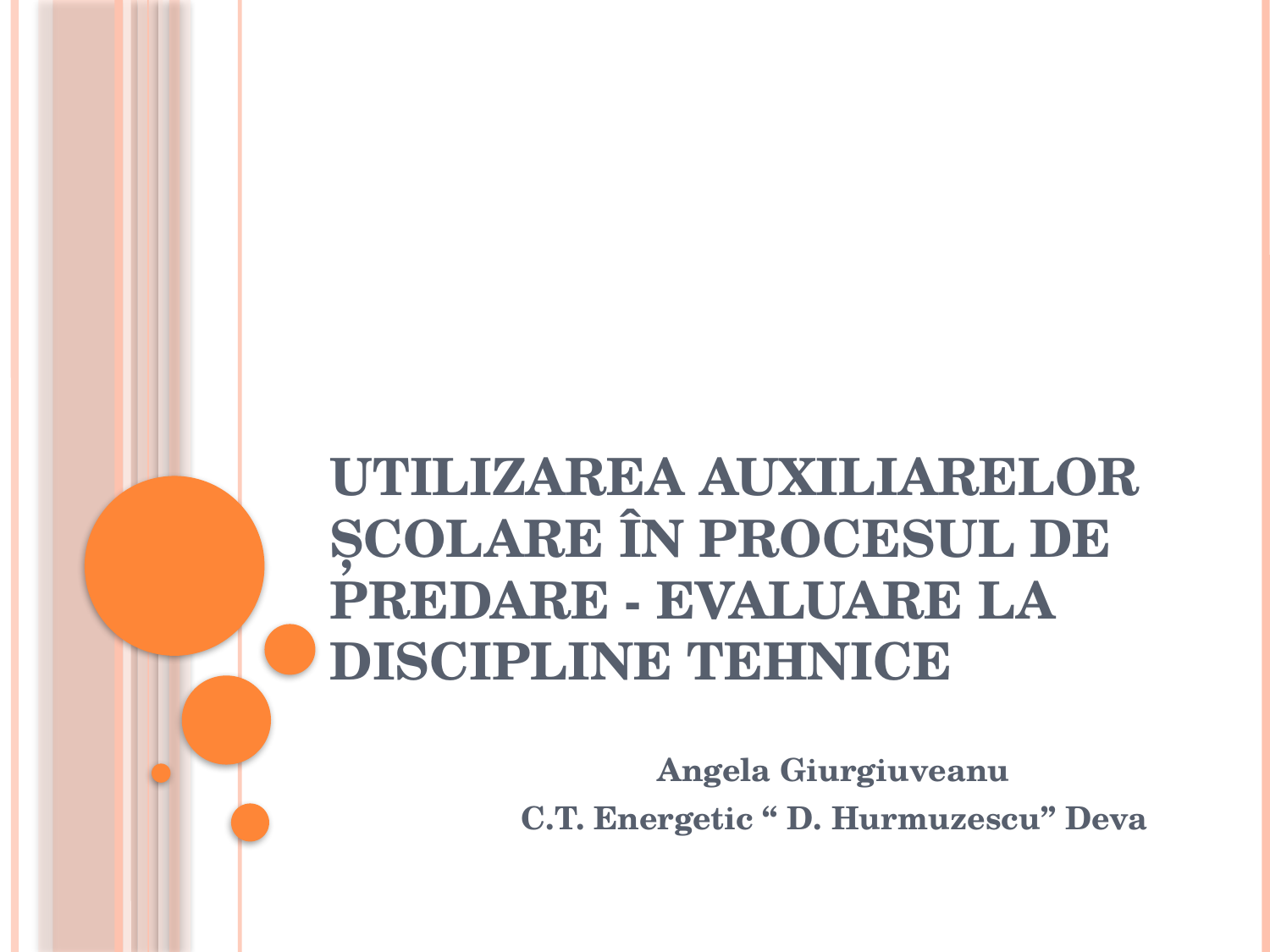

# UTILIZAREA AUXILIARELOR ŞCOLARE ÎN PROCESUL DE PREDARE - EVALUARE LA DISCIPLINE TEHNICE

                                    Angela Giurgiuveanu
                     C.T. Energetic “ D. Hurmuzescu” Deva